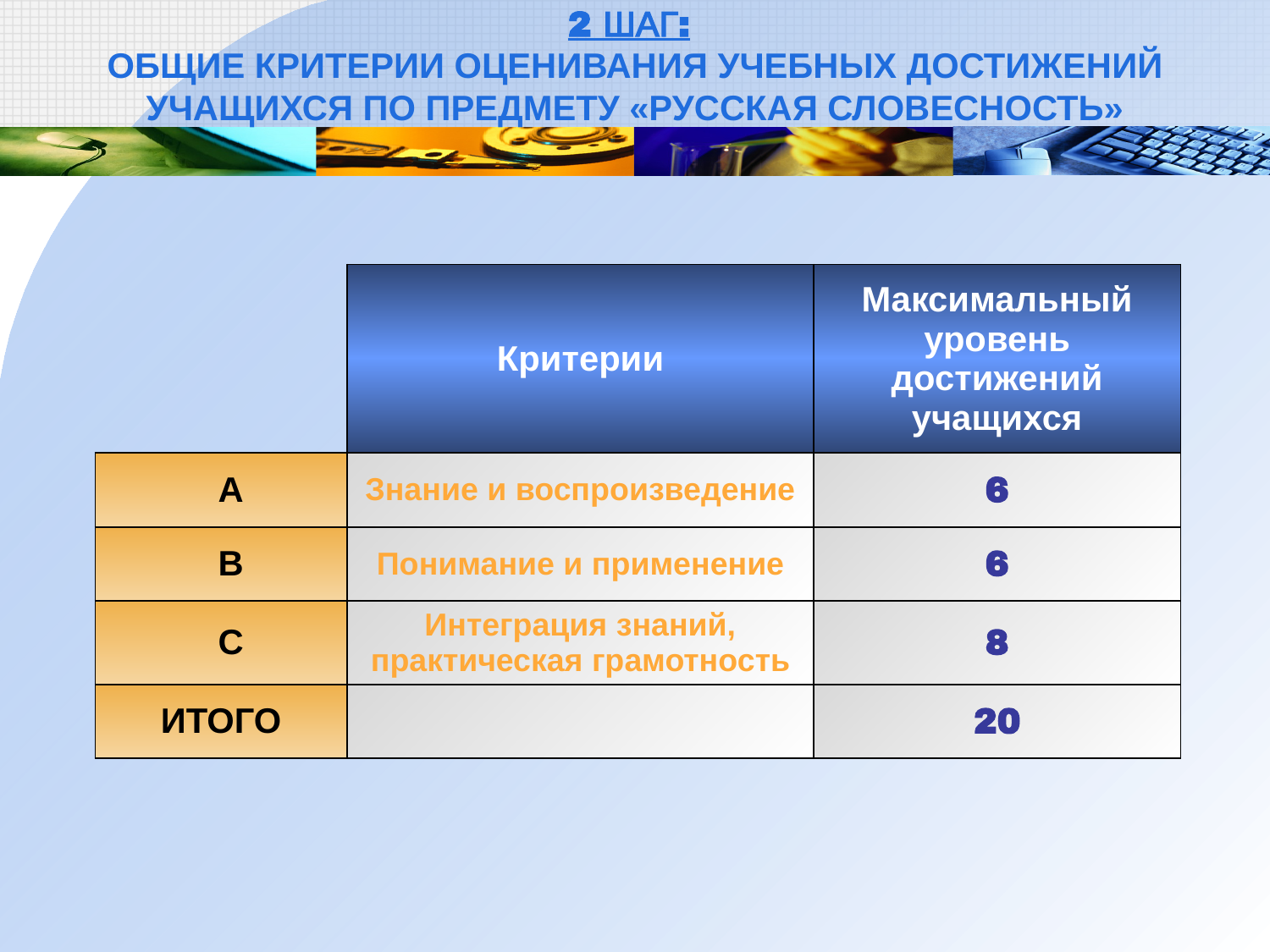

# 2 шаг: ОБЩИЕ КРИТЕРИИ ОЦЕНИВАНИЯ УЧЕБНЫХ ДОСТИЖЕНИЙ УЧАЩИХСЯ ПО ПРЕДМЕТУ «РУССКАЯ СЛОВЕСНОСТЬ»
|  | Критерии | Максимальный уровень достижений учащихся |
| --- | --- | --- |
| A | Знание и воспроизведение | 6 |
| B | Понимание и применение | 6 |
| C | Интеграция знаний, практическая грамотность | 8 |
| ИТОГО |  | 20 |